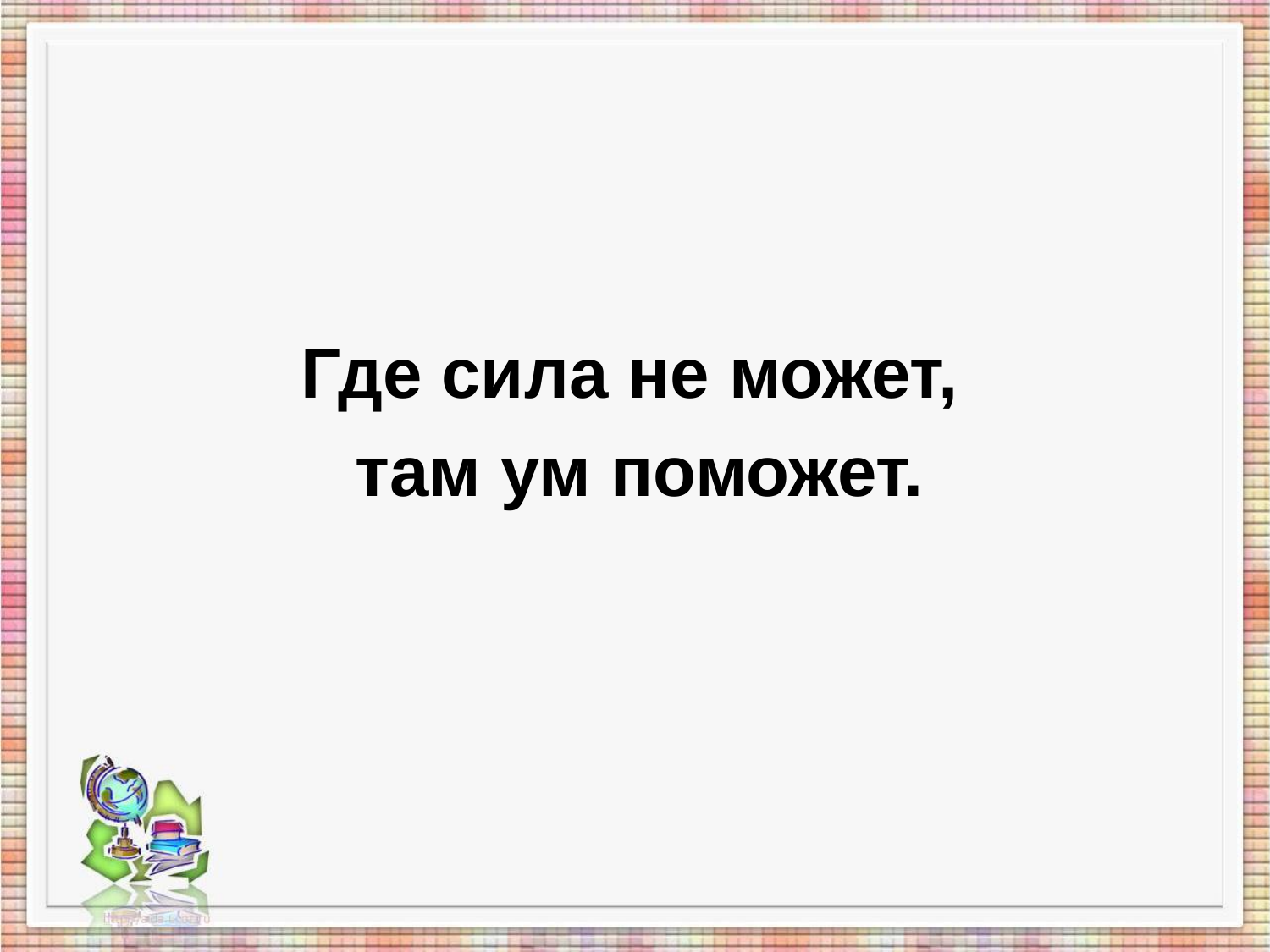

#

Где сила не может,
там ум поможет.